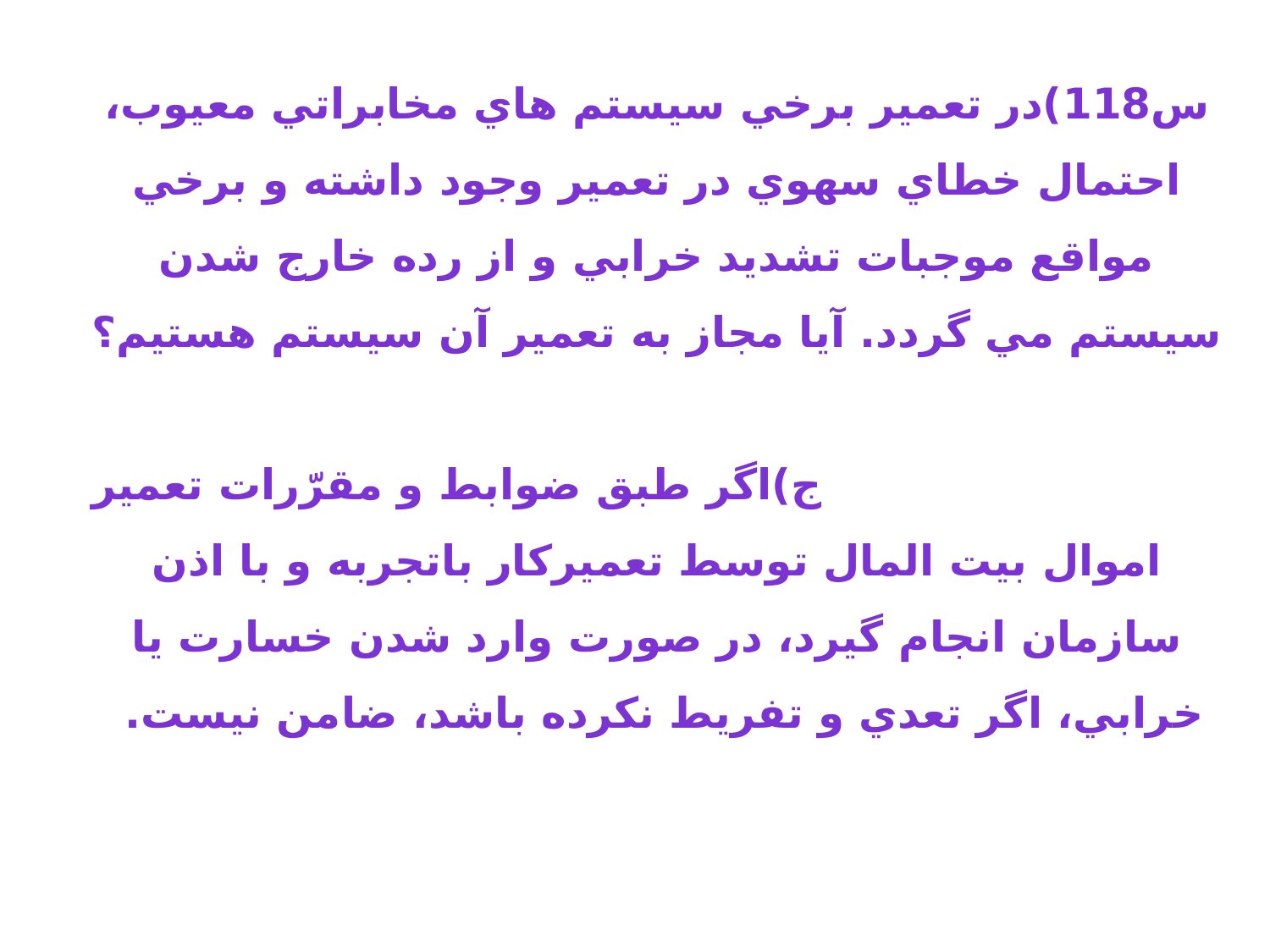

س118)در تعمير برخي سيستم هاي مخابراتي معيوب، احتمال خطاي سهوي در تعمير وجود داشته و برخي مواقع موجبات تشديد خرابي و از رده خارج شدن سيستم مي گردد. آيا مجاز به تعمير آن سيستم هستيم؟                                                                                                         ج)اگر طبق ضوابط و مقرّرات تعمير اموال بيت المال توسط تعميركار باتجربه و با اذن سازمان انجام گيرد، در صورت وارد شدن خسارت يا خرابي، اگر تعدي و تفريط نكرده باشد، ضامن نيست.